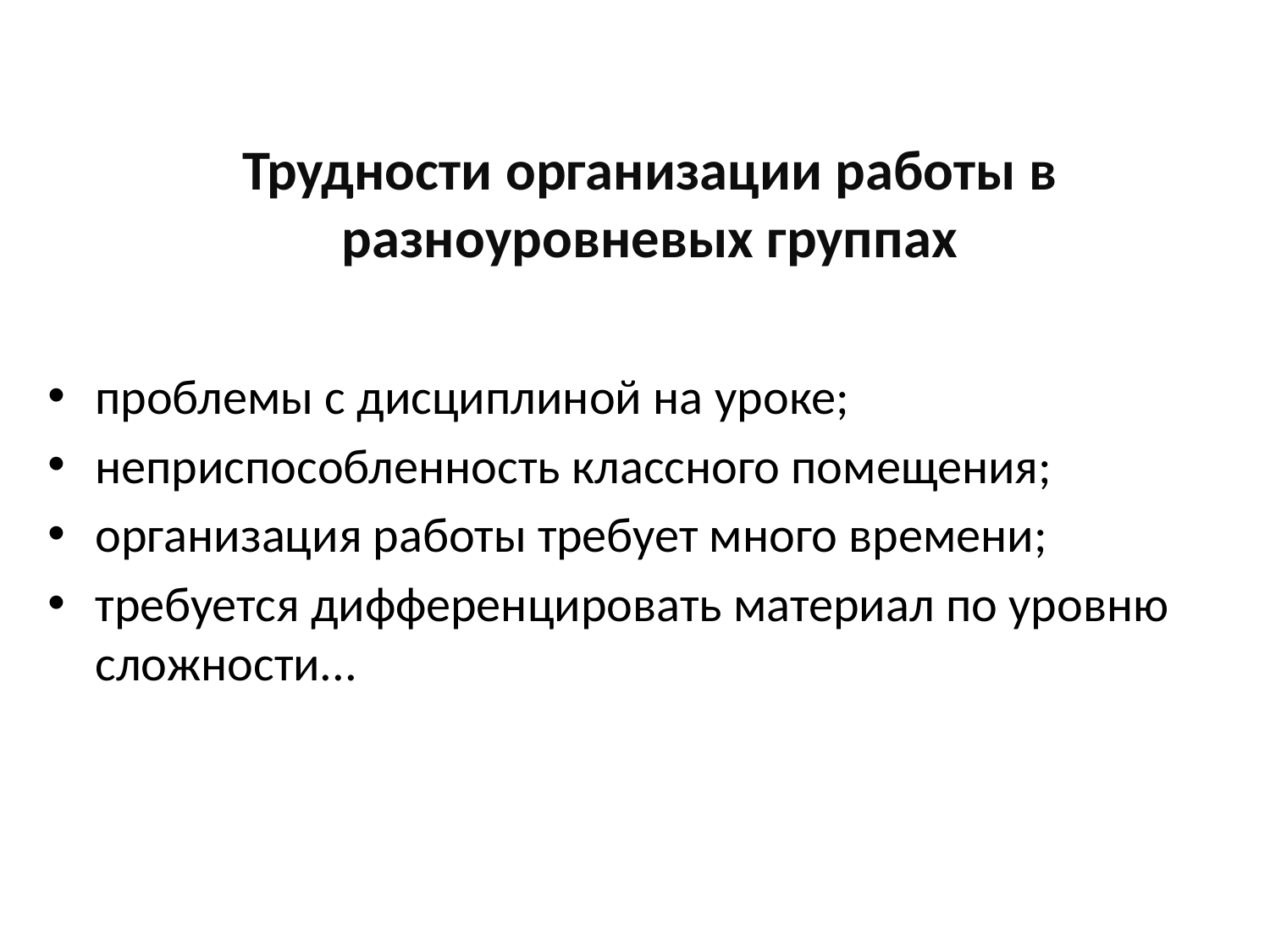

# Трудности организации работы в разноуровневых группах

проблемы с дисциплиной на уроке;
неприспособленность классного помещения;
организация работы требует много времени;
требуется дифференцировать материал по уровню сложности...